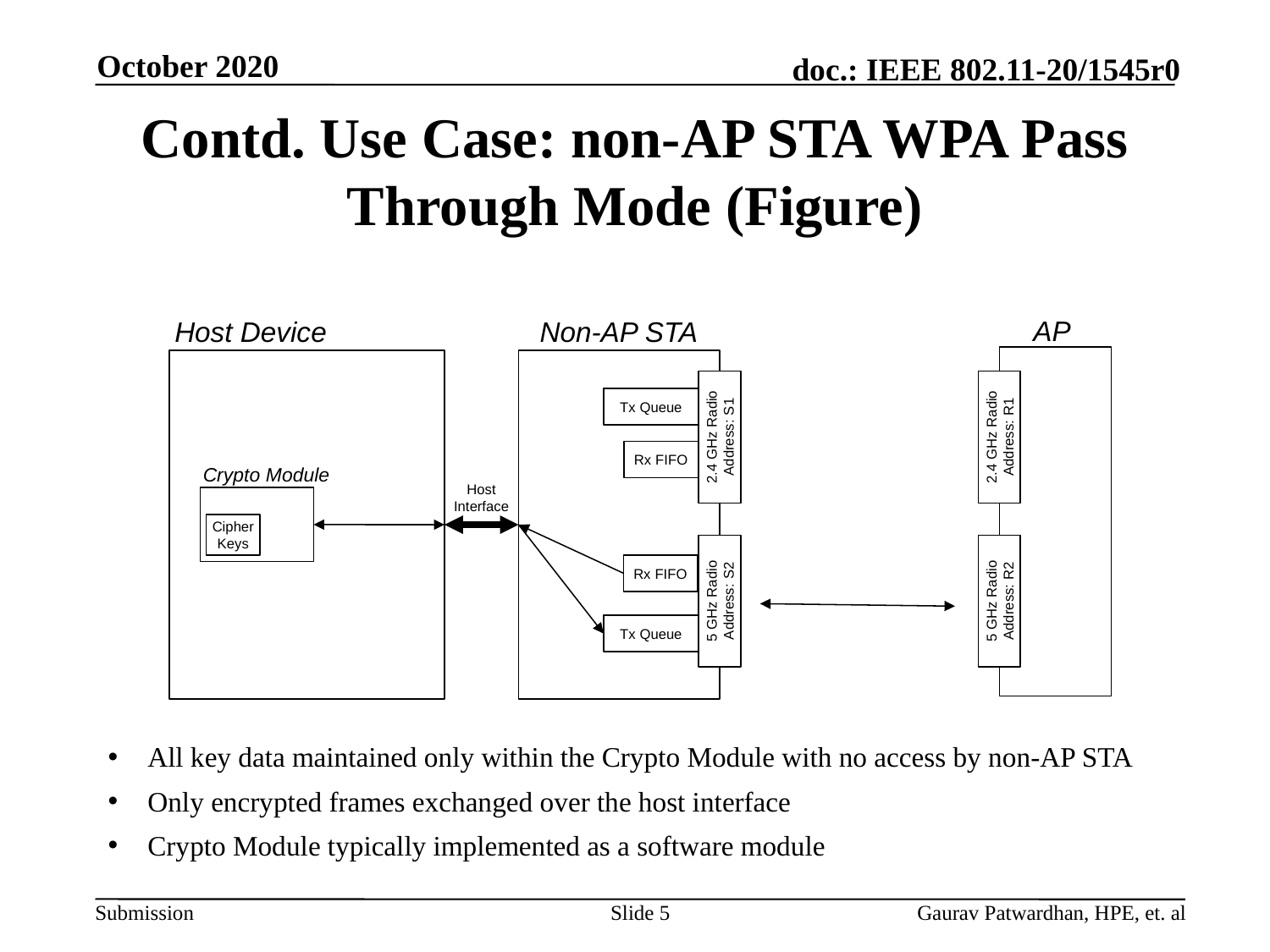

October 2020
# Contd. Use Case: non-AP STA WPA Pass Through Mode (Figure)
AP
Host Device
Non-AP STA

2.4 GHz Radio
Address: S1
2.4 GHz Radio
Address: R1
Tx Queue
Rx FIFO
Crypto Module
Host Interface

Cipher Keys
5 GHz Radio
Address: S2
5 GHz Radio
Address: R2
Rx FIFO
Tx Queue
All key data maintained only within the Crypto Module with no access by non-AP STA
Only encrypted frames exchanged over the host interface
Crypto Module typically implemented as a software module
Slide 5
Gaurav Patwardhan, HPE, et. al